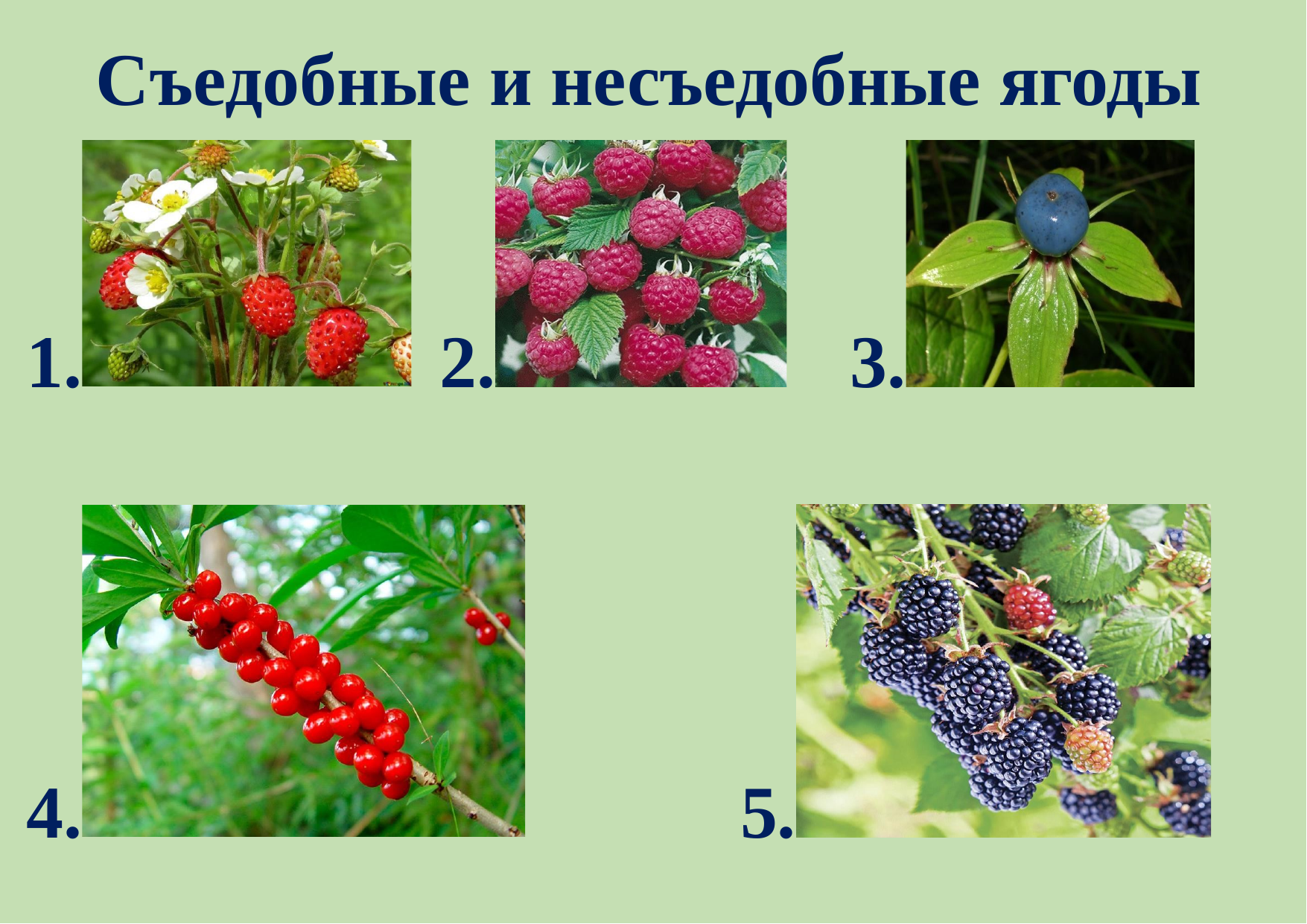

# Съедобные и несъедобные ягоды

1.
2.
3.

4.
5.